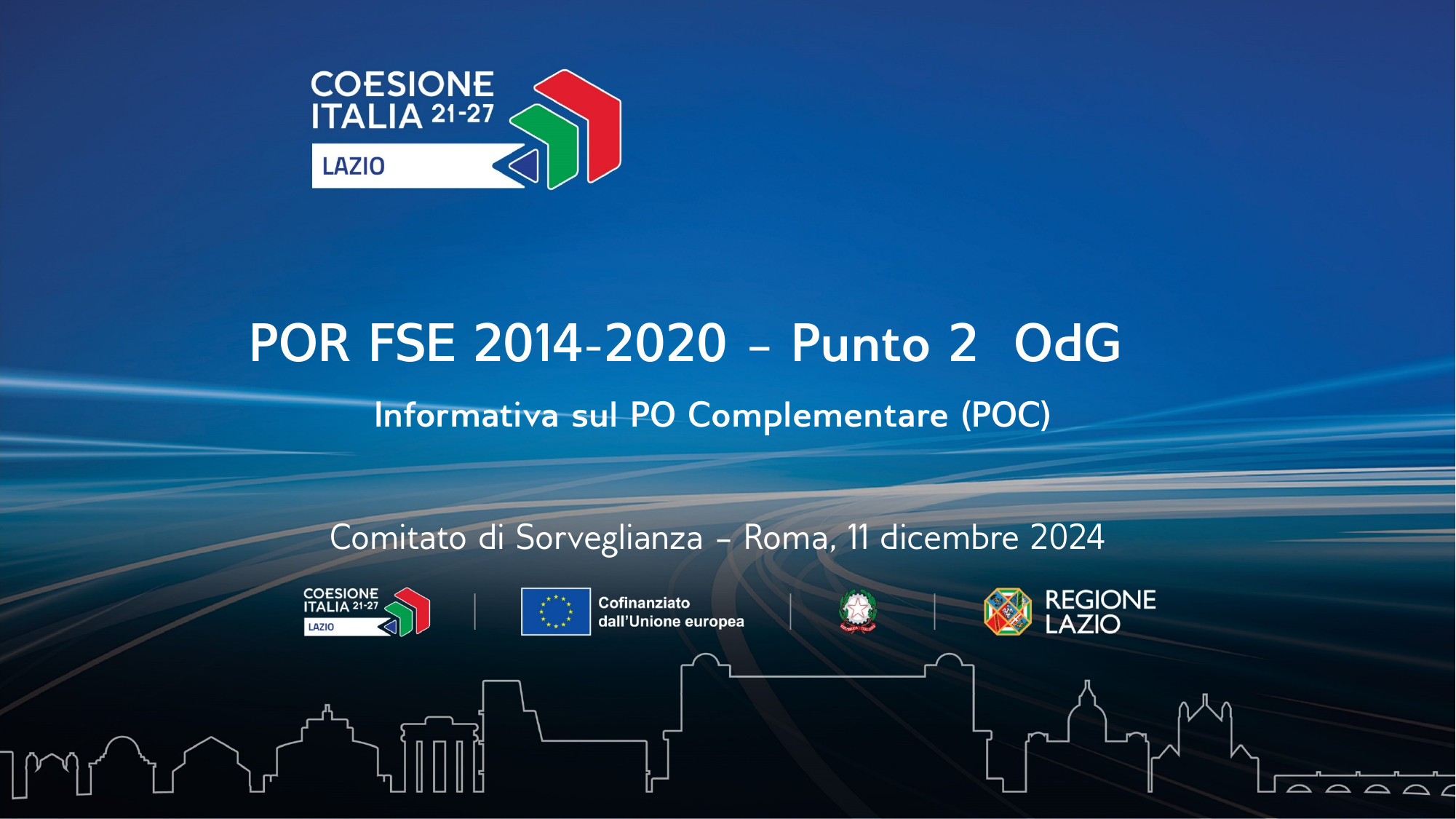

POR FSE 2014-2020 – Punto 2  OdG
       Informativa sul PO Complementare (POC)

Comitato di Sorveglianza – Roma, 11 dicembre 2024